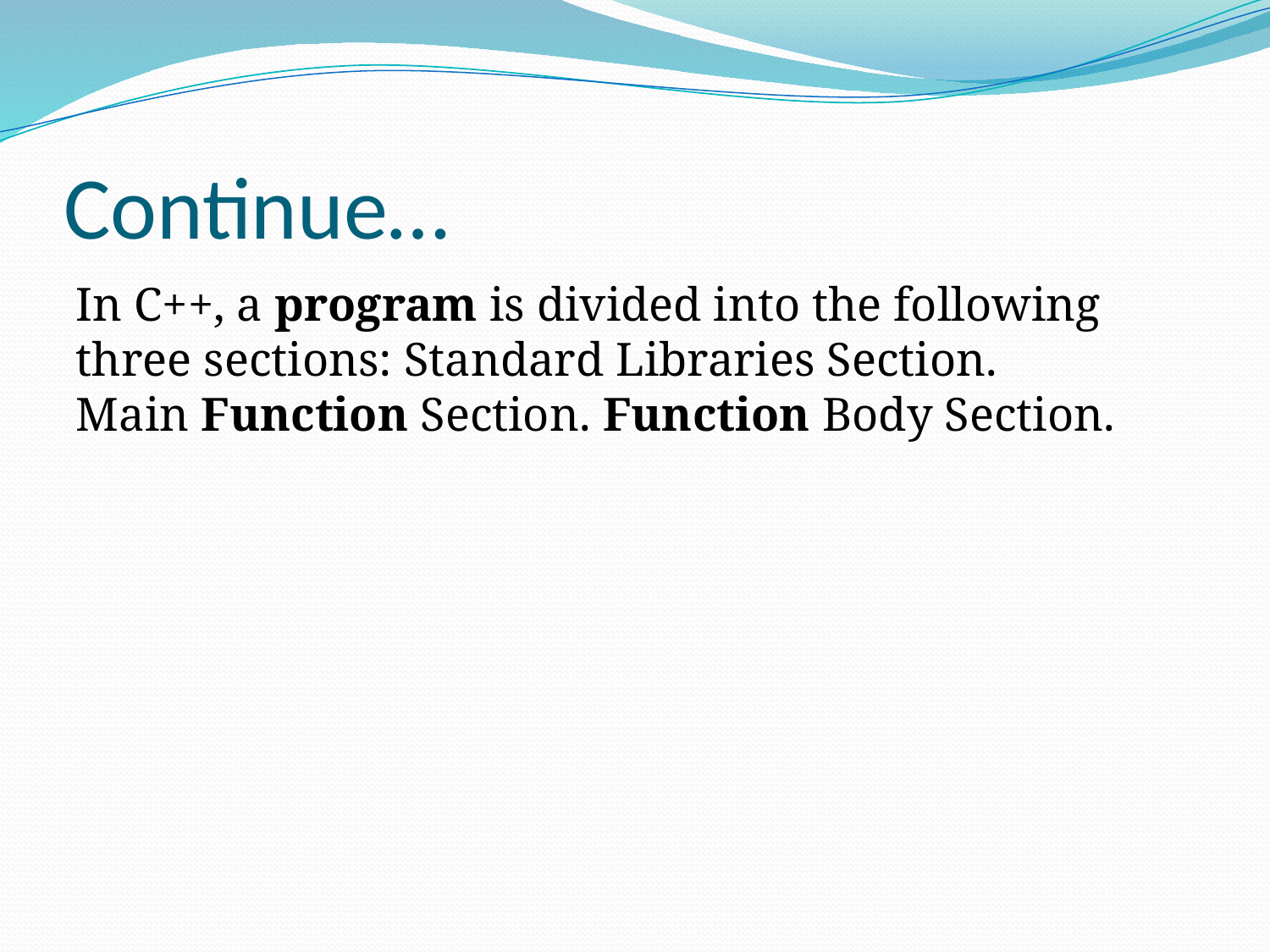

# Continue…
In C++, a program is divided into the following three sections: Standard Libraries Section. Main Function Section. Function Body Section.